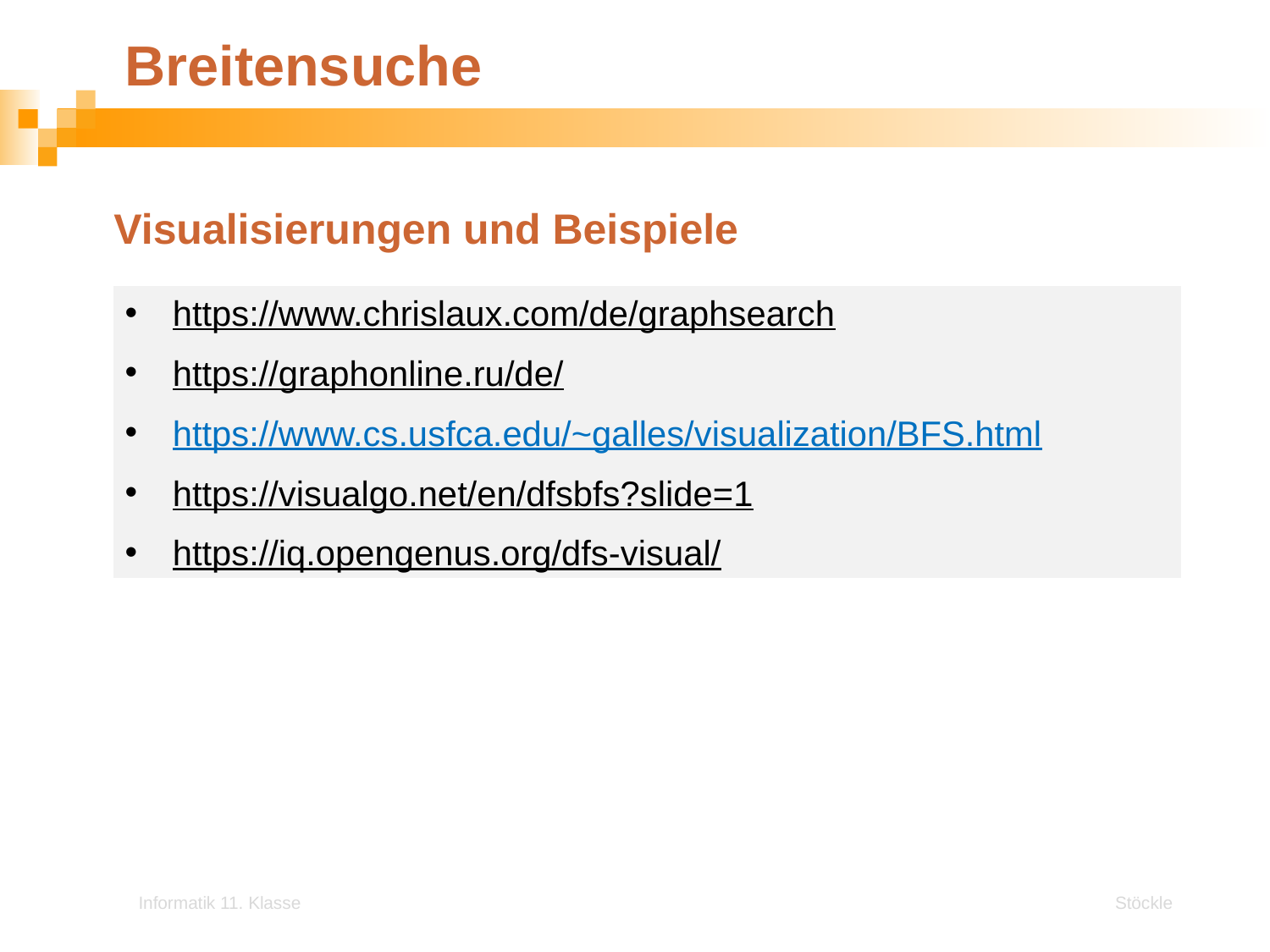

# Breitensuche
Visualisierungen und Beispiele
https://www.chrislaux.com/de/graphsearch
https://graphonline.ru/de/
https://www.cs.usfca.edu/~galles/visualization/BFS.html
https://visualgo.net/en/dfsbfs?slide=1
https://iq.opengenus.org/dfs-visual/